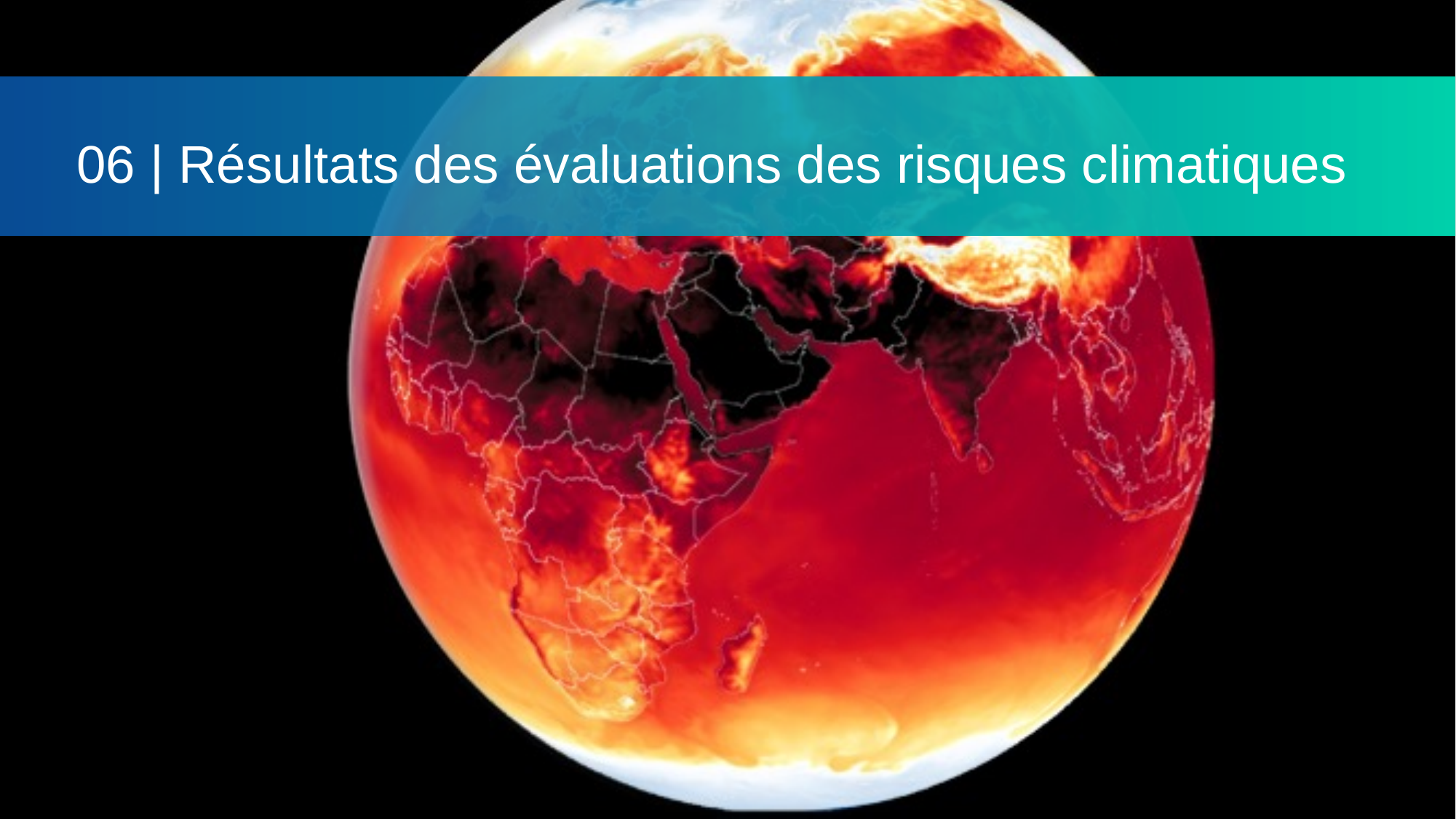

06 | Résultats des évaluations des risques climatiques